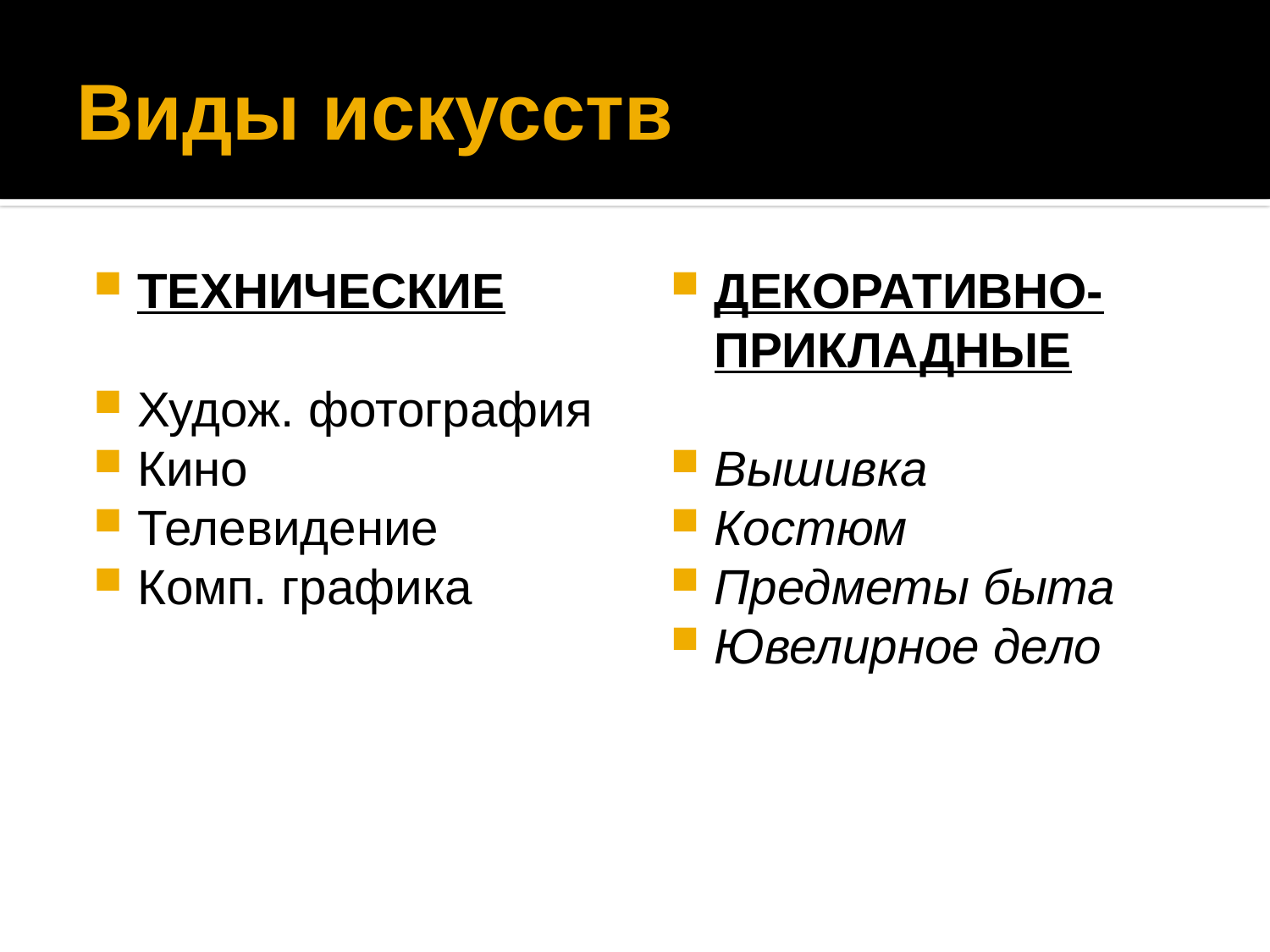

# Виды искусств
ТЕХНИЧЕСКИЕ

Худож. фотография
Кино
Телевидение
Комп. графика
ДЕКОРАТИВНО-ПРИКЛАДНЫЕ

Вышивка
Костюм
Предметы быта
Ювелирное дело